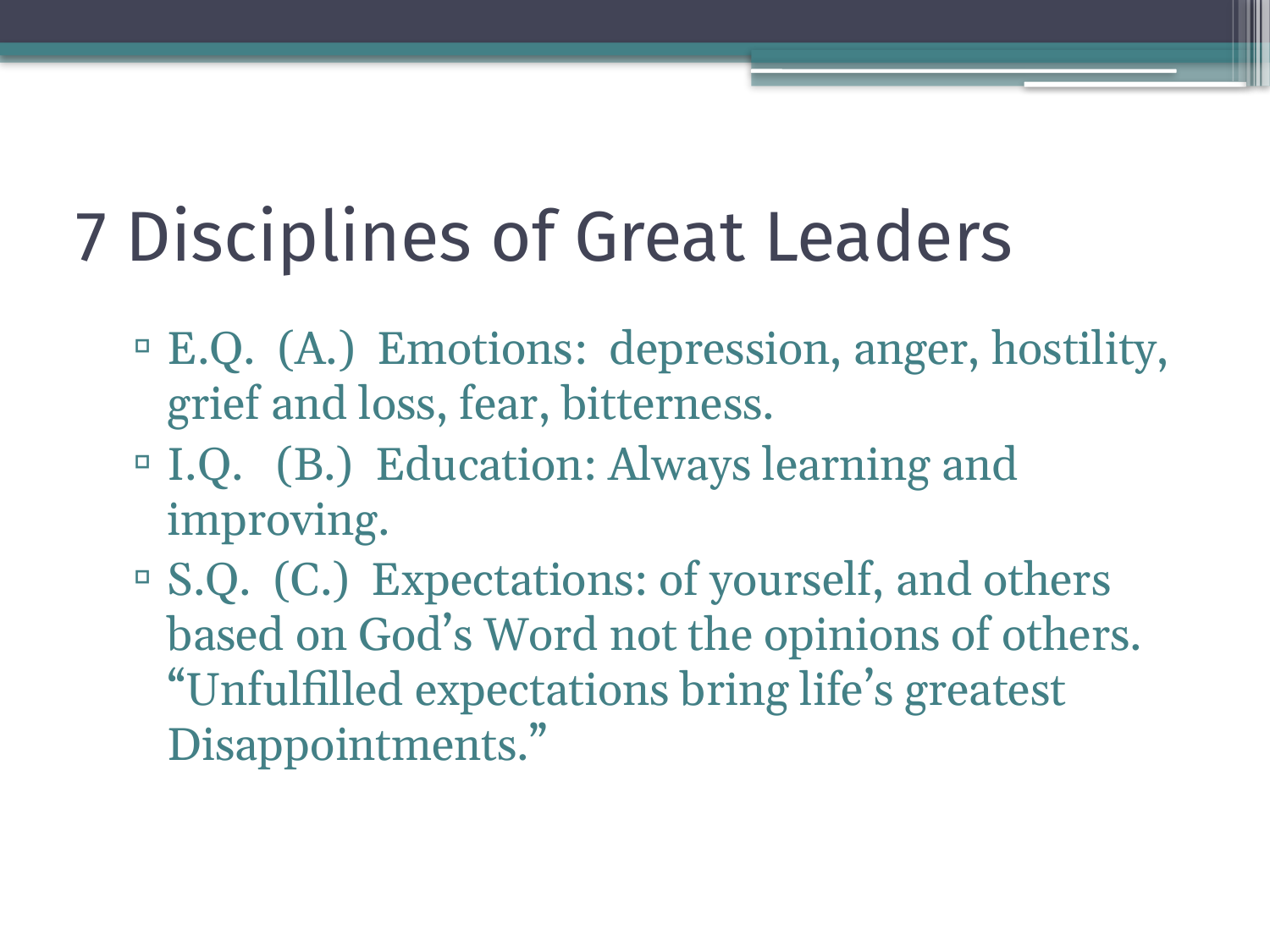

# 7 Disciplines of Great Leaders
E.Q.  (A.)  Emotions:  depression, anger, hostility, grief and loss, fear, bitterness.
I.Q.   (B.)  Education: Always learning and improving.
S.Q.  (C.)  Expectations: of yourself, and others based on God’s Word not the opinions of others. “Unfulfilled expectations bring life’s greatest Disappointments.”